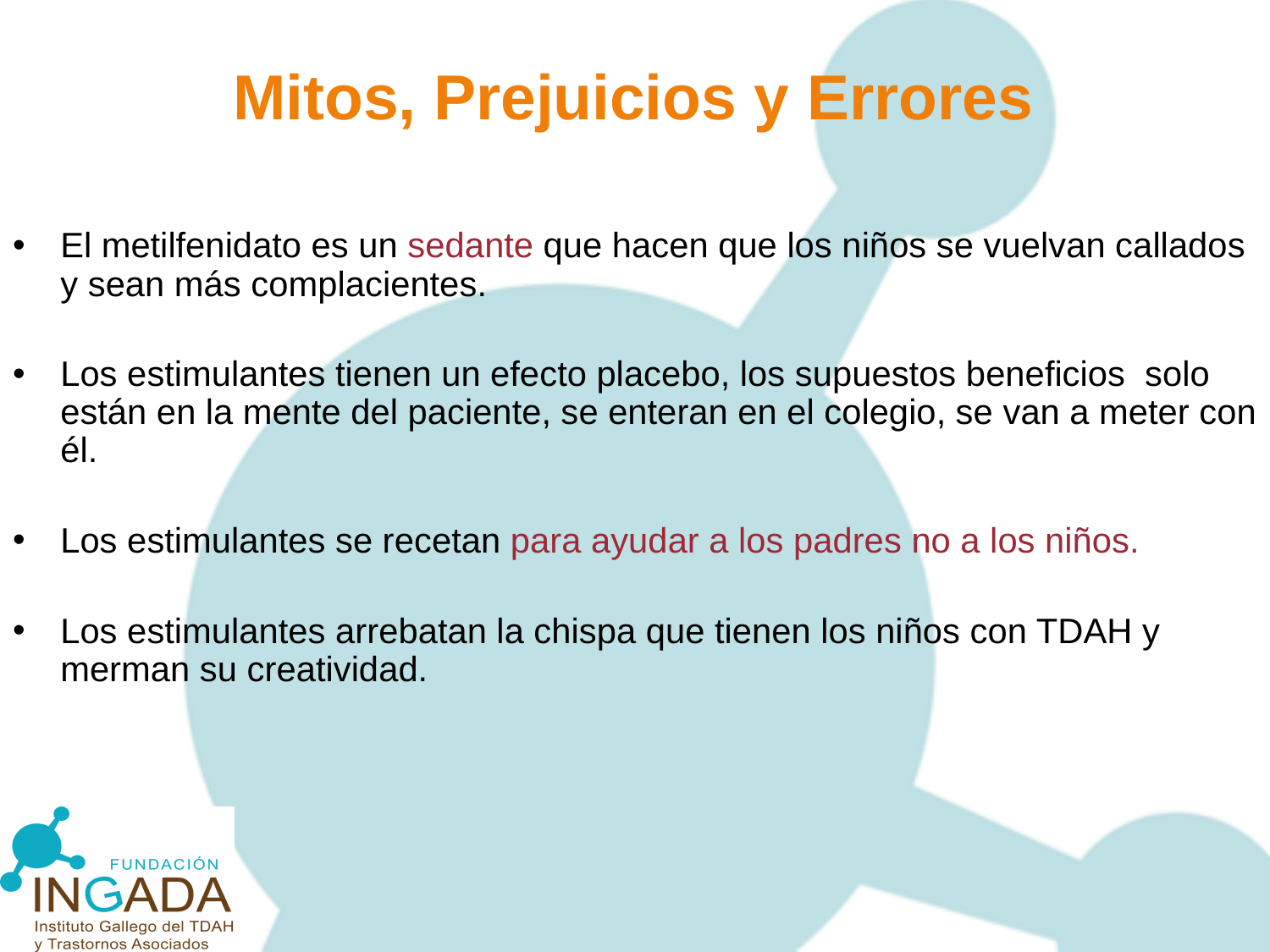

# Mitos, Prejuicios y Errores
El metilfenidato es un sedante que hacen que los niños se vuelvan callados y sean más complacientes.

Los estimulantes tienen un efecto placebo, los supuestos beneficios  solo están en la mente del paciente, se enteran en el colegio, se van a meter con él.

Los estimulantes se recetan para ayudar a los padres no a los niños.

Los estimulantes arrebatan la chispa que tienen los niños con TDAH y merman su creatividad.